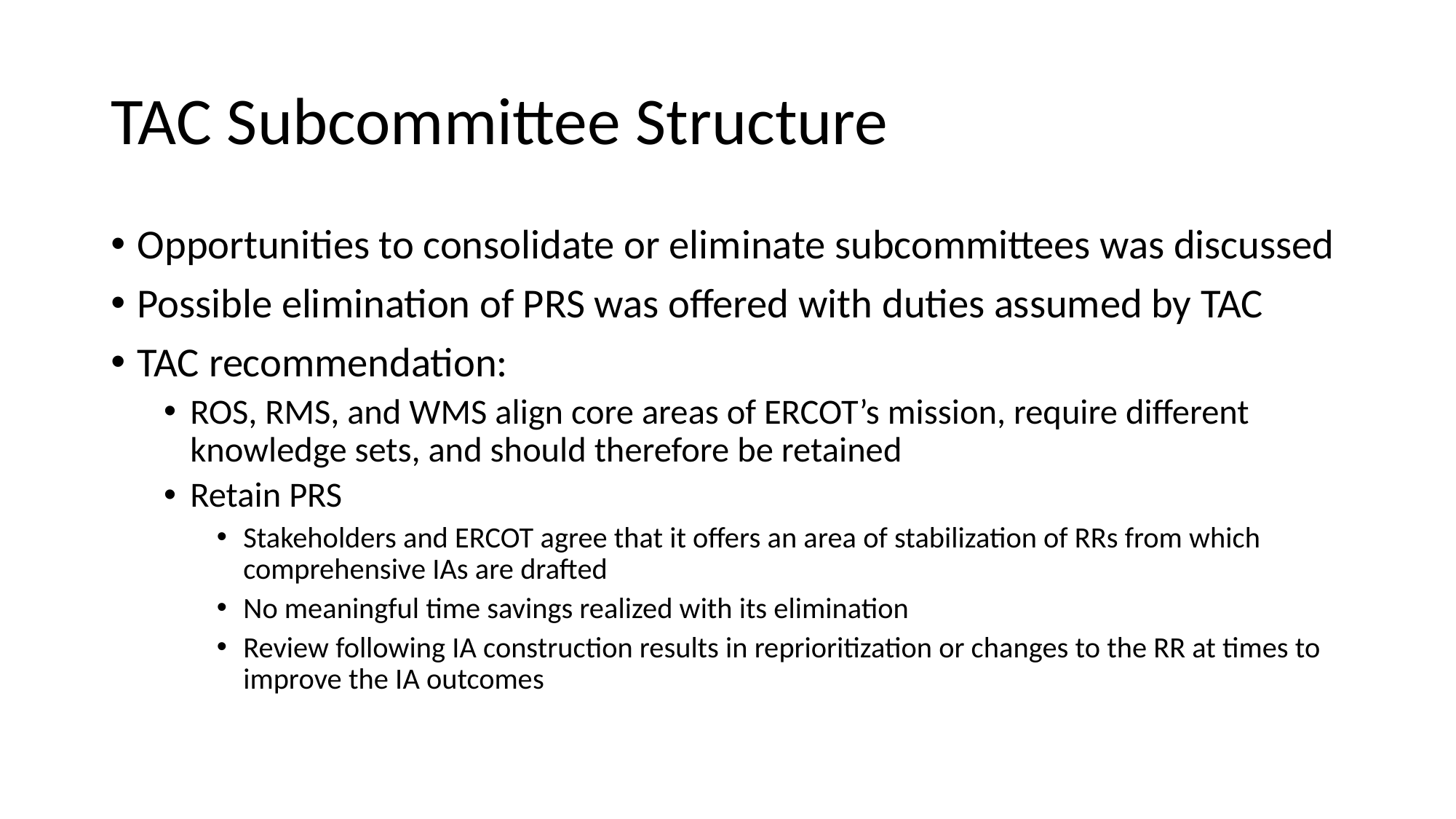

# TAC Subcommittee Structure
Opportunities to consolidate or eliminate subcommittees was discussed
Possible elimination of PRS was offered with duties assumed by TAC
TAC recommendation:
ROS, RMS, and WMS align core areas of ERCOT’s mission, require different knowledge sets, and should therefore be retained
Retain PRS
Stakeholders and ERCOT agree that it offers an area of stabilization of RRs from which comprehensive IAs are drafted
No meaningful time savings realized with its elimination
Review following IA construction results in reprioritization or changes to the RR at times to improve the IA outcomes